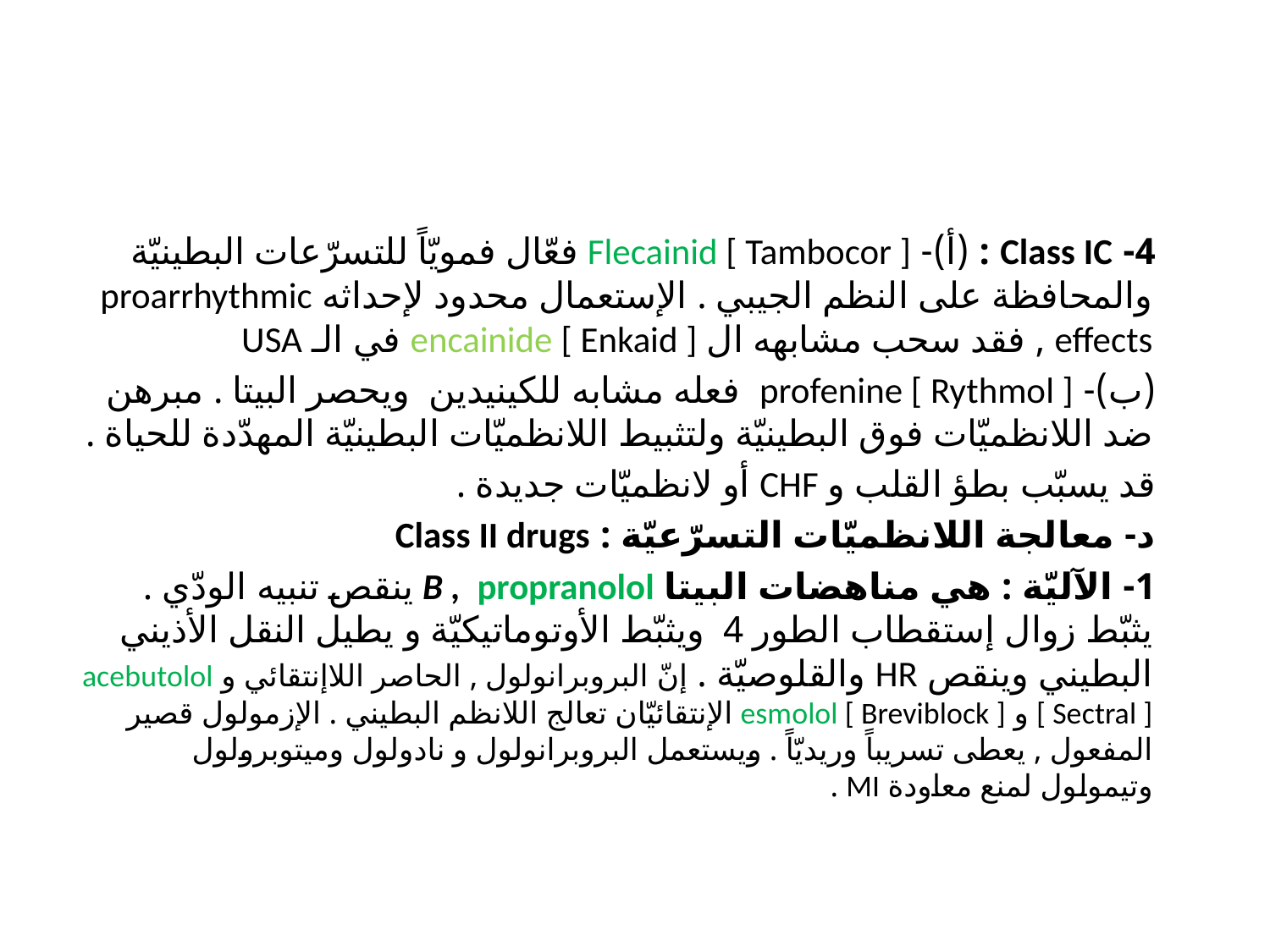

#
    4- Class IC : (أ)- Flecainid [ Tambocor ] فعّال فمويّاً للتسرّعات البطينيّة والمحافظة على النظم الجيبي . الإستعمال محدود لإحداثه proarrhythmic effects , فقد سحب مشابهه ال encainide [ Enkaid ] في الـ USA
    (ب)- profenine [ Rythmol ]  فعله مشابه للكينيدين  ويحصر البيتا . مبرهن ضد اللانظميّات فوق البطينيّة ولتثبيط اللانظميّات البطينيّة المهدّدة للحياة .
    قد يسبّب بطؤ القلب و CHF أو لانظميّات جديدة .
    د- معالجة اللانظميّات التسرّعيّة : Class II drugs
    1- الآليّة : هي مناهضات البيتا B ,  propranolol ينقص تنبيه الودّي . يثبّط زوال إستقطاب الطور 4  ويثبّط الأوتوماتيكيّة و يطيل النقل الأذيني البطيني وينقص HR والقلوصيّة . إنّ البروبرانولول , الحاصر اللاإنتقائي و acebutolol [ Sectral ] و esmolol [ Breviblock ] الإنتقائيّان تعالج اللانظم البطيني . الإزمولول قصير المفعول , يعطى تسريباً وريديّاً . ويستعمل البروبرانولول و نادولول وميتوبرولول وتيمولول لمنع معاودة MI .